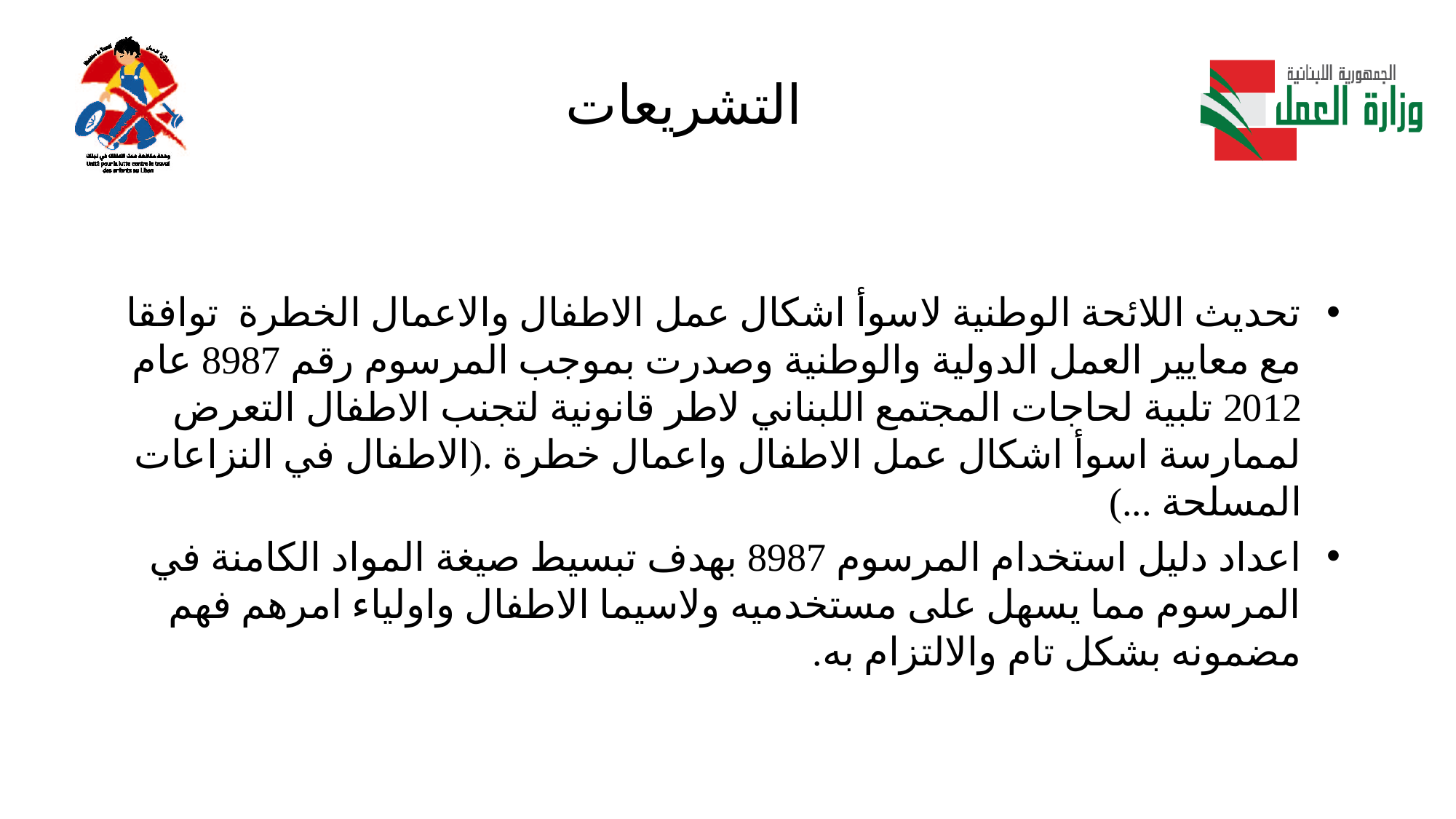

# التشريعات
تحديث اللائحة الوطنية لاسوأ اشكال عمل الاطفال والاعمال الخطرة  توافقا مع معايير العمل الدولية والوطنية وصدرت بموجب المرسوم رقم 8987 عام 2012 تلبية لحاجات المجتمع اللبناني لاطر قانونية لتجنب الاطفال التعرض لممارسة اسوأ اشكال عمل الاطفال واعمال خطرة .(الاطفال في النزاعات المسلحة ...)
اعداد دليل استخدام المرسوم 8987 بهدف تبسيط صيغة المواد الكامنة في المرسوم مما يسهل على مستخدميه ولاسيما الاطفال واولياء امرهم فهم مضمونه بشكل تام والالتزام به.